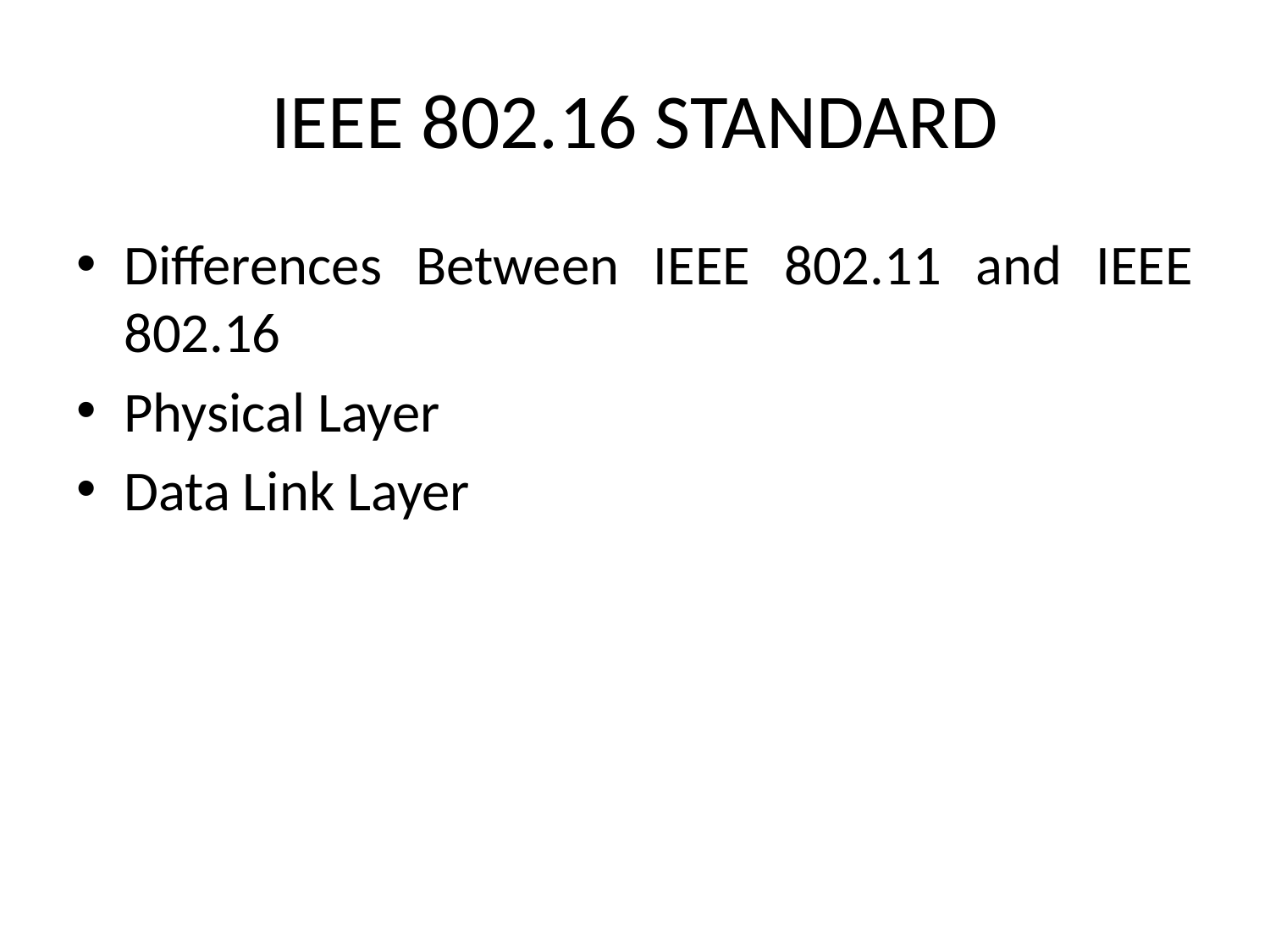

# IEEE 802.16 STANDARD
Differences Between IEEE 802.11 and IEEE 802.16
Physical Layer
Data Link Layer